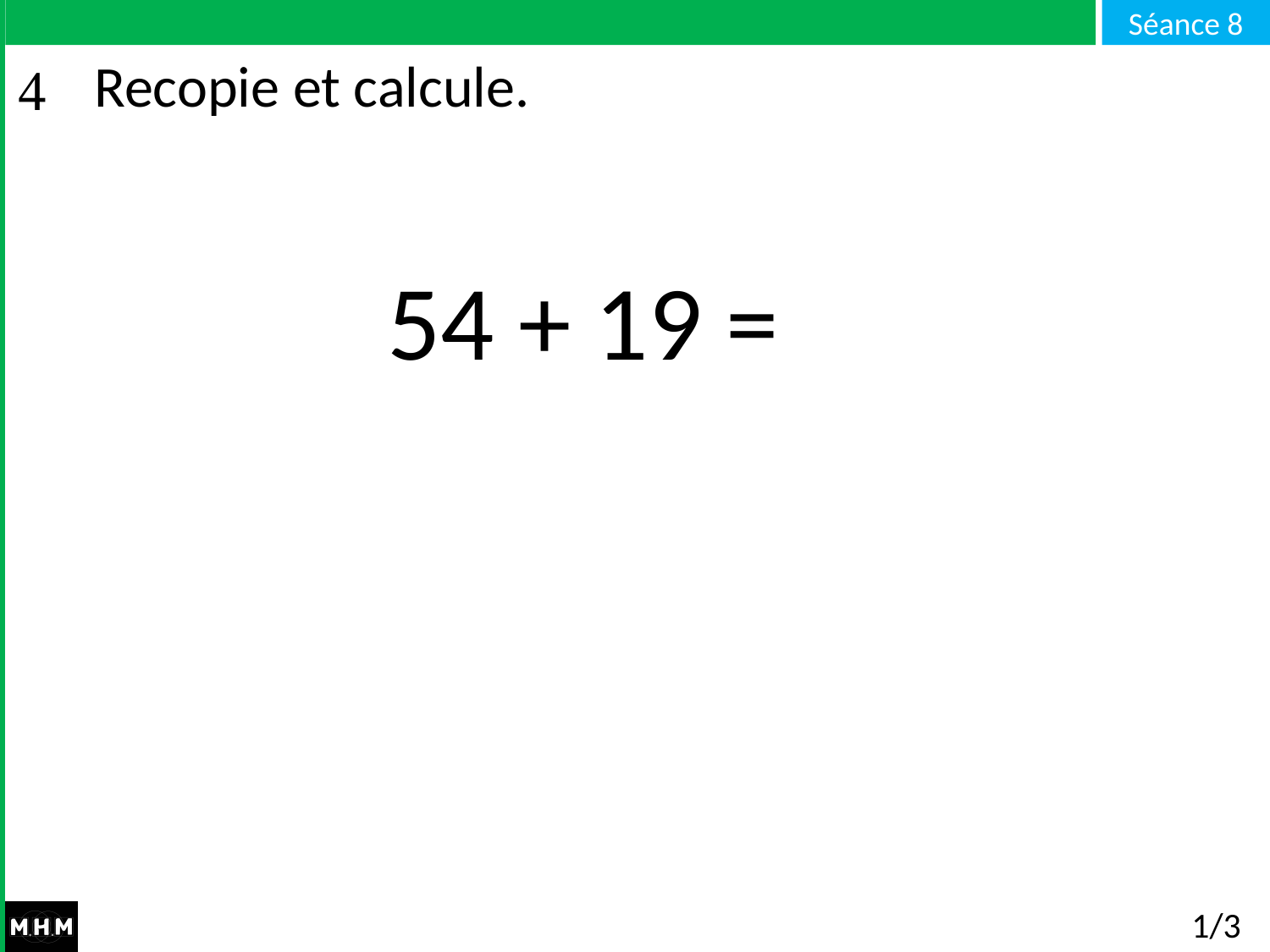

# Recopie et calcule.
54 + 19 =
1/3